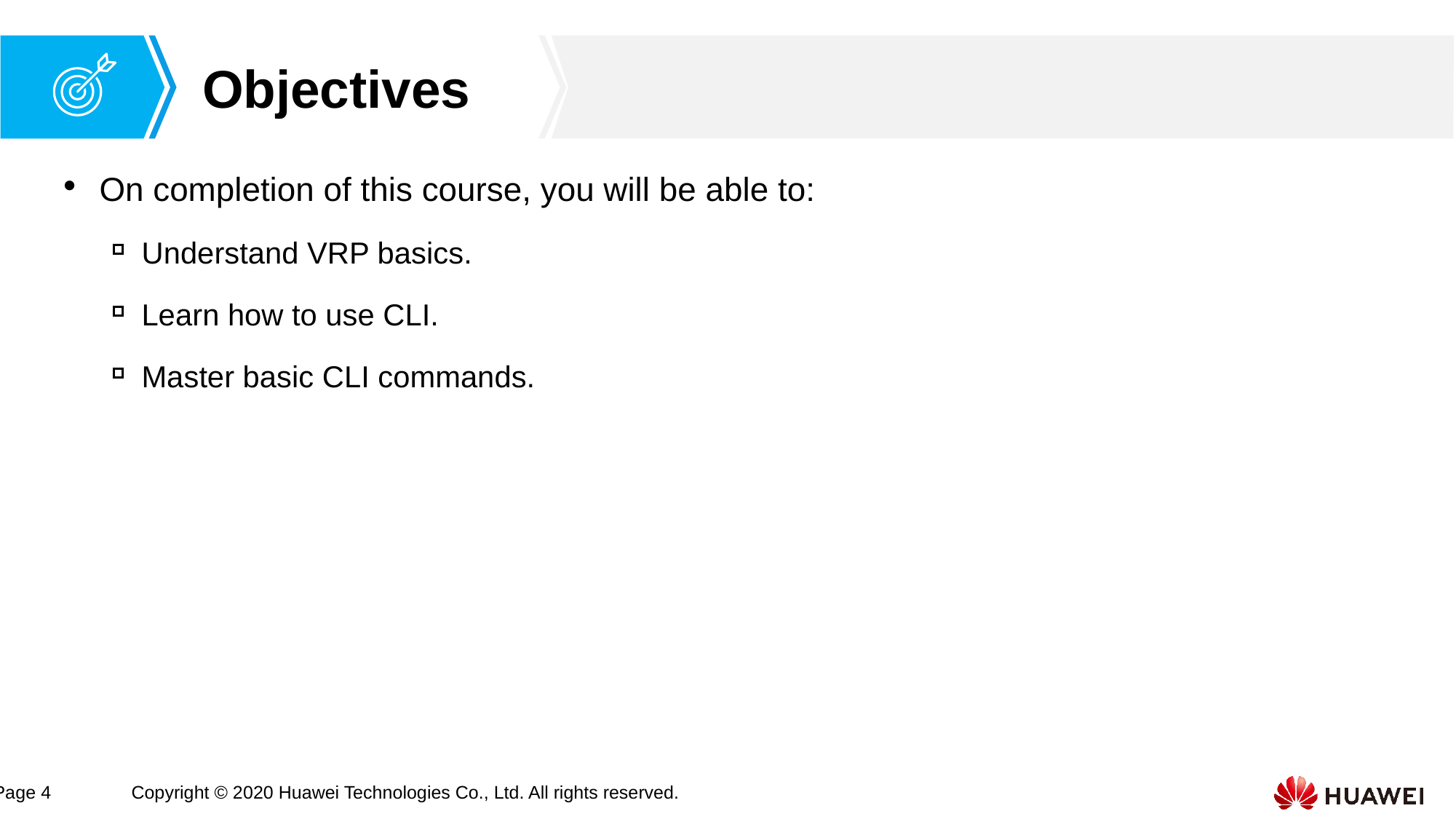

On completion of this course, you will be able to:
Understand VRP basics.
Learn how to use CLI.
Master basic CLI commands.